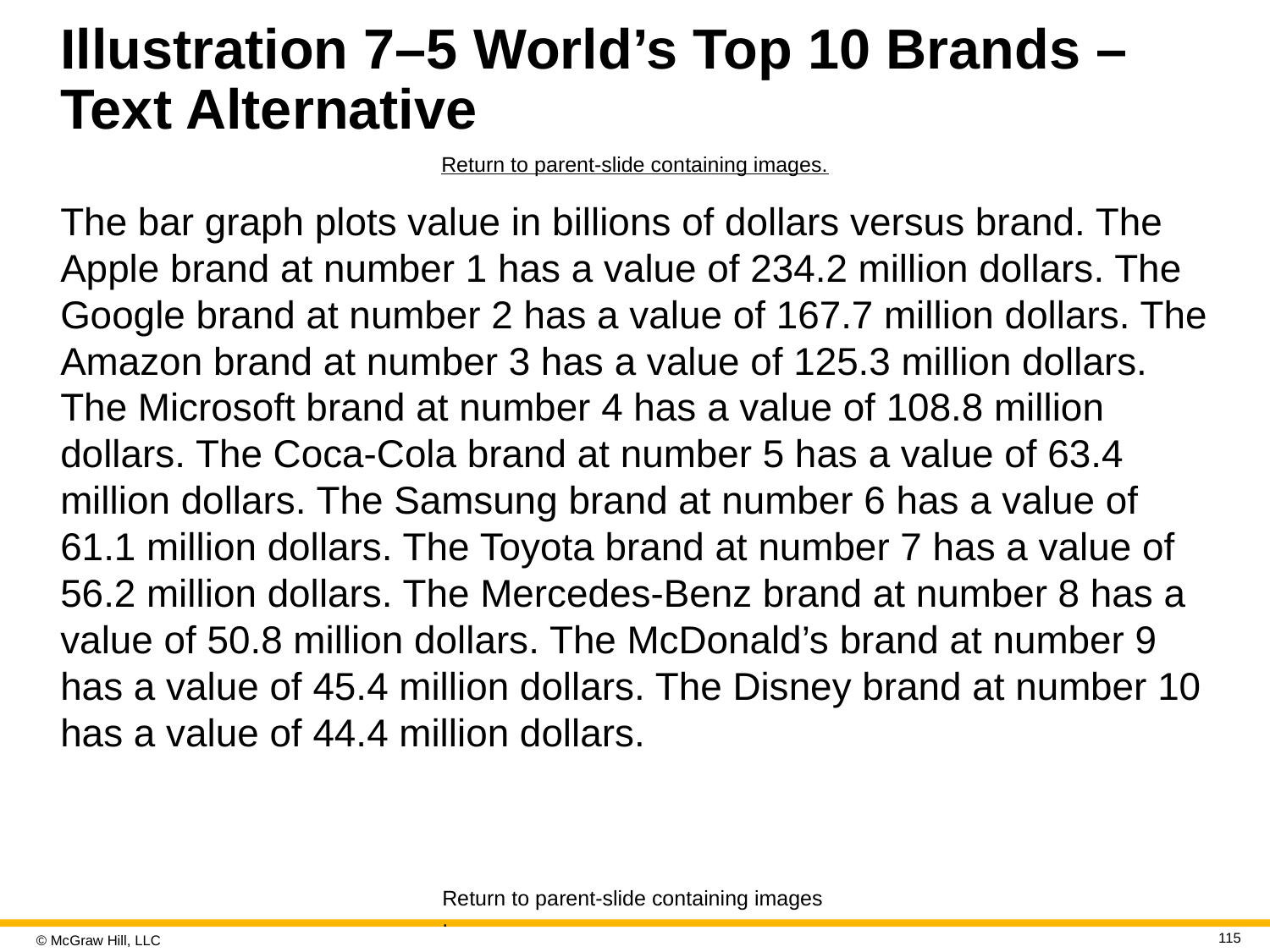

# Illustration 7–5 World’s Top 10 Brands – Text Alternative
Return to parent-slide containing images.
The bar graph plots value in billions of dollars versus brand. The Apple brand at number 1 has a value of 234.2 million dollars. The Google brand at number 2 has a value of 167.7 million dollars. The Amazon brand at number 3 has a value of 125.3 million dollars. The Microsoft brand at number 4 has a value of 108.8 million dollars. The Coca-Cola brand at number 5 has a value of 63.4 million dollars. The Samsung brand at number 6 has a value of 61.1 million dollars. The Toyota brand at number 7 has a value of 56.2 million dollars. The Mercedes-Benz brand at number 8 has a value of 50.8 million dollars. The McDonald’s brand at number 9 has a value of 45.4 million dollars. The Disney brand at number 10 has a value of 44.4 million dollars.
Return to parent-slide containing images.
115